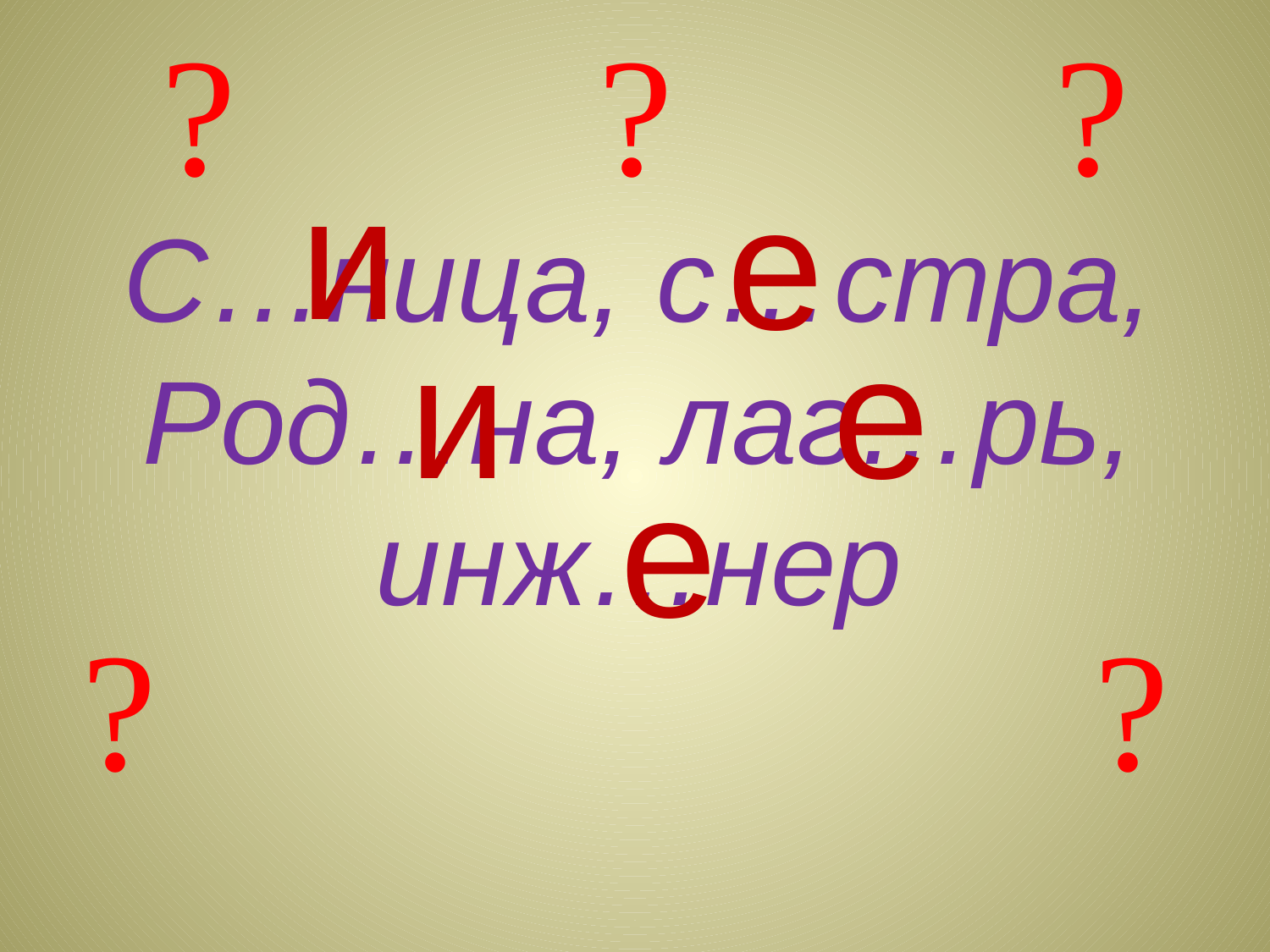

?
?
?
и
е
# С…ница, с…стра, Род…на, лаг…рь, инж…нер
и
е
е
?
?